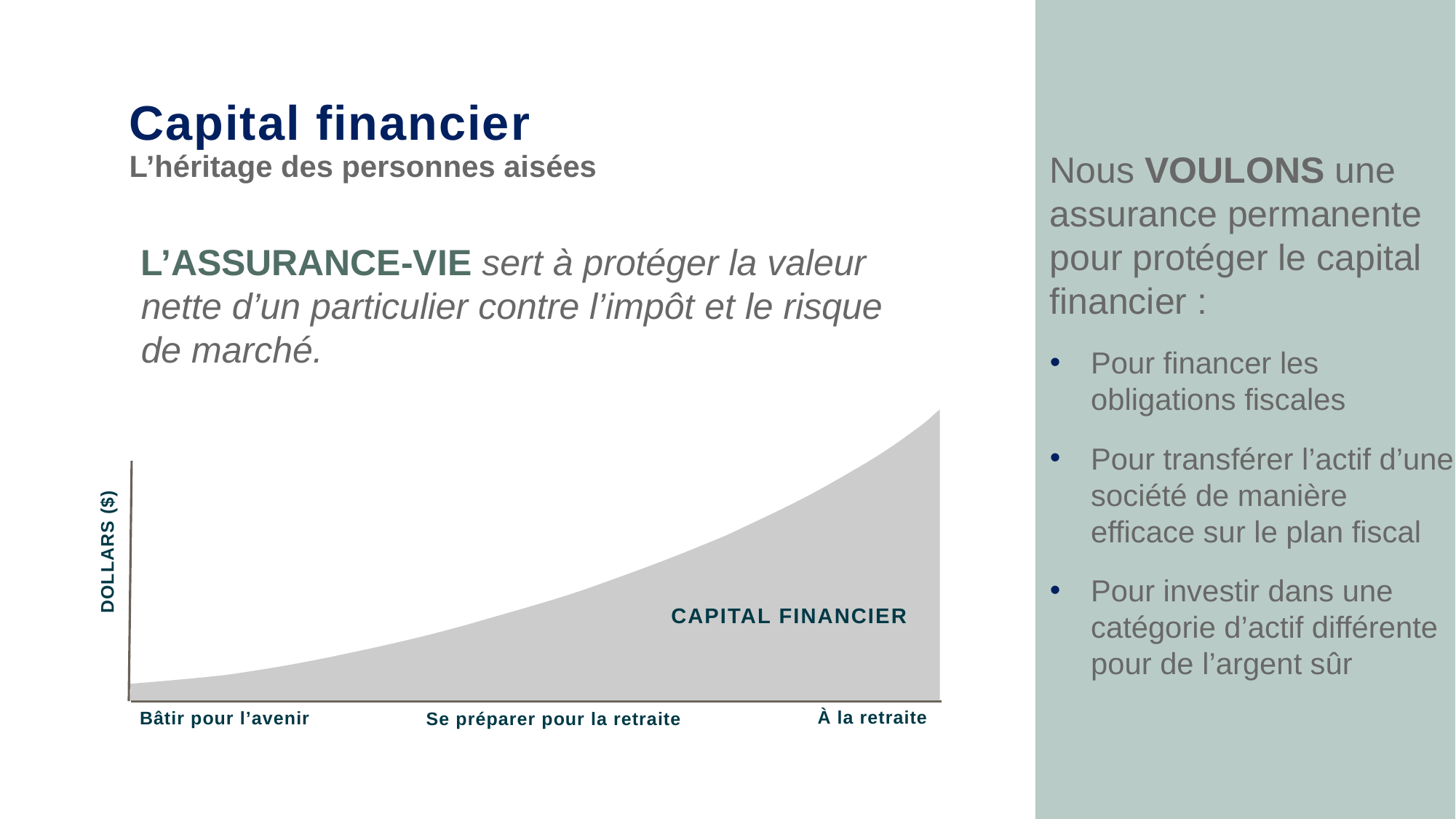

Capital financier
L’héritage des personnes aisées
Nous VOULONS une assurance permanente pour protéger le capital financier :
Pour financer les obligations fiscales
Pour transférer l’actif d’une société de manière efficace sur le plan fiscal
Pour investir dans une catégorie d’actif différente pour de l’argent sûr
L’ASSURANCE-VIE sert à protéger la valeur nette d’un particulier contre l’impôt et le risque de marché.

DOLLARS ($)
CAPITAL FINANCIER
À la retraite
Bâtir pour l’avenir
Se préparer pour la retraite